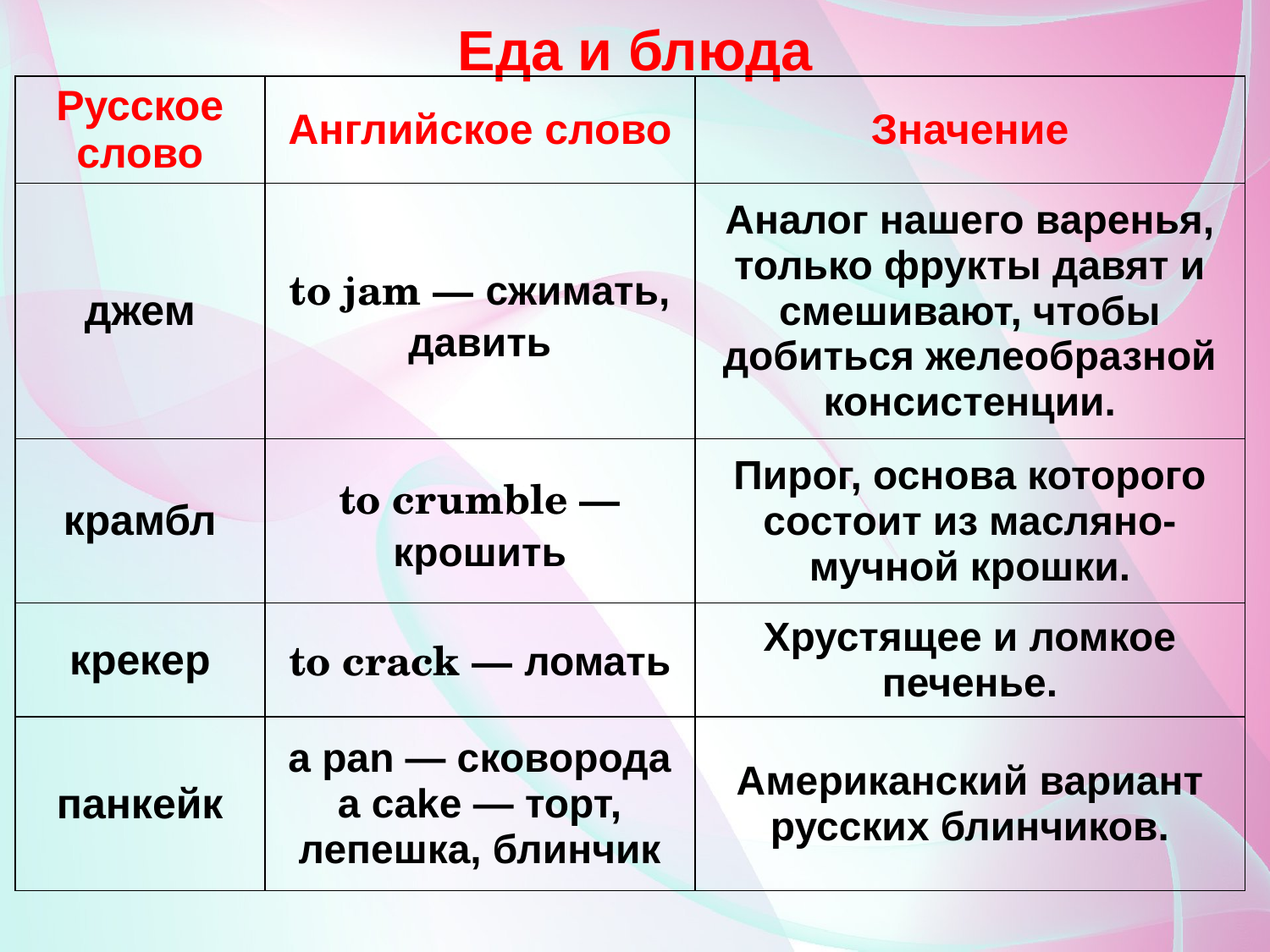

# Еда и блюда
| Русское слово | Английское слово | Значение |
| --- | --- | --- |
| джем | to jam — сжимать, давить | Аналог нашего варенья, только фрукты давят и смешивают, чтобы добиться желеобразной консистенции. |
| крамбл | to crumble — крошить | Пирог, основа которого состоит из масляно-мучной крошки. |
| крекер | to crack — ломать | Хрустящее и ломкое печенье. |
| панкейк | a pan — сковорода a cake — торт, лепешка, блинчик | Американский вариант русских блинчиков. |